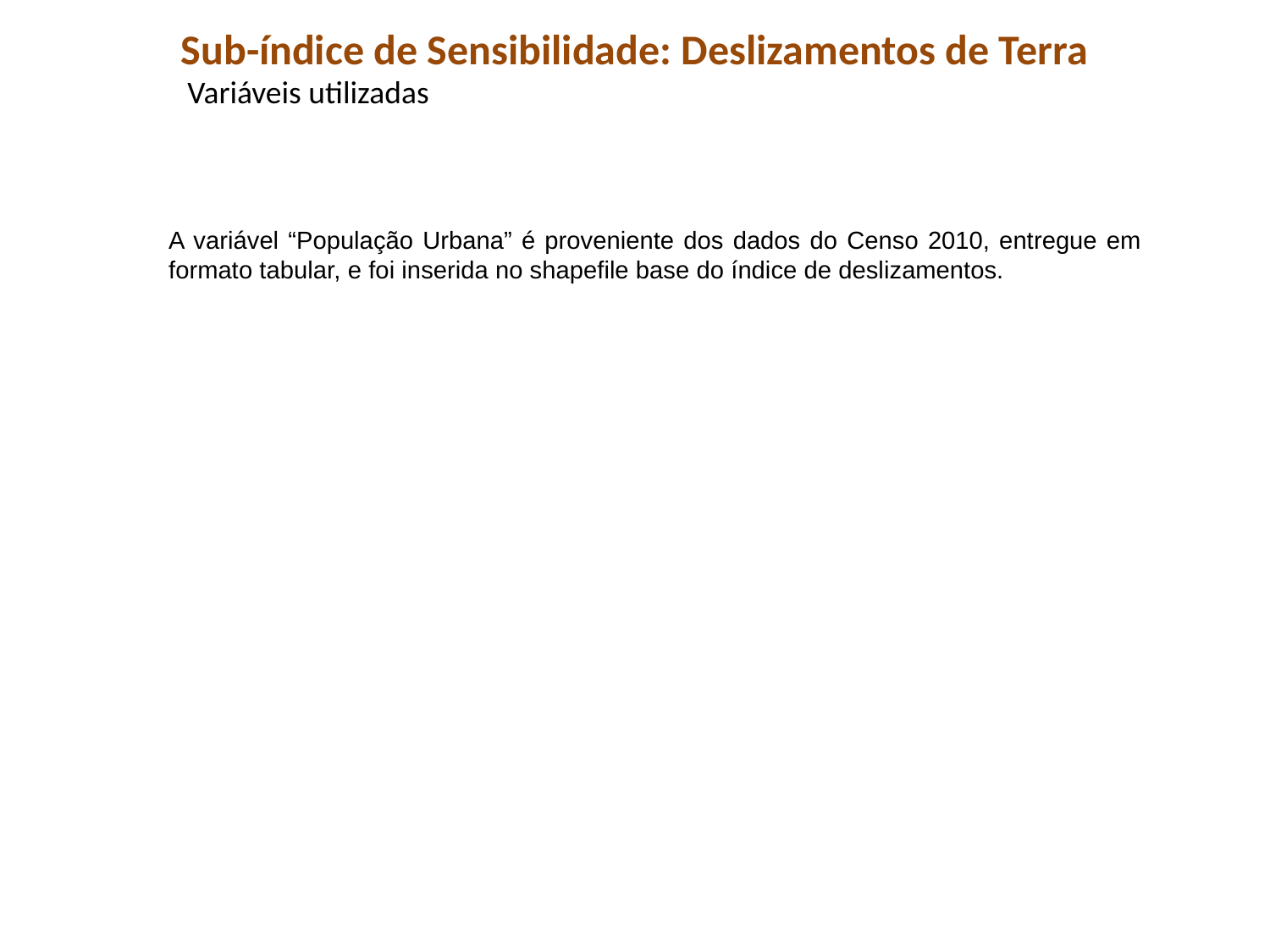

Sub-índice de Sensibilidade: Deslizamentos de Terra
Variáveis utilizadas
A variável “População Urbana” é proveniente dos dados do Censo 2010, entregue em formato tabular, e foi inserida no shapefile base do índice de deslizamentos.